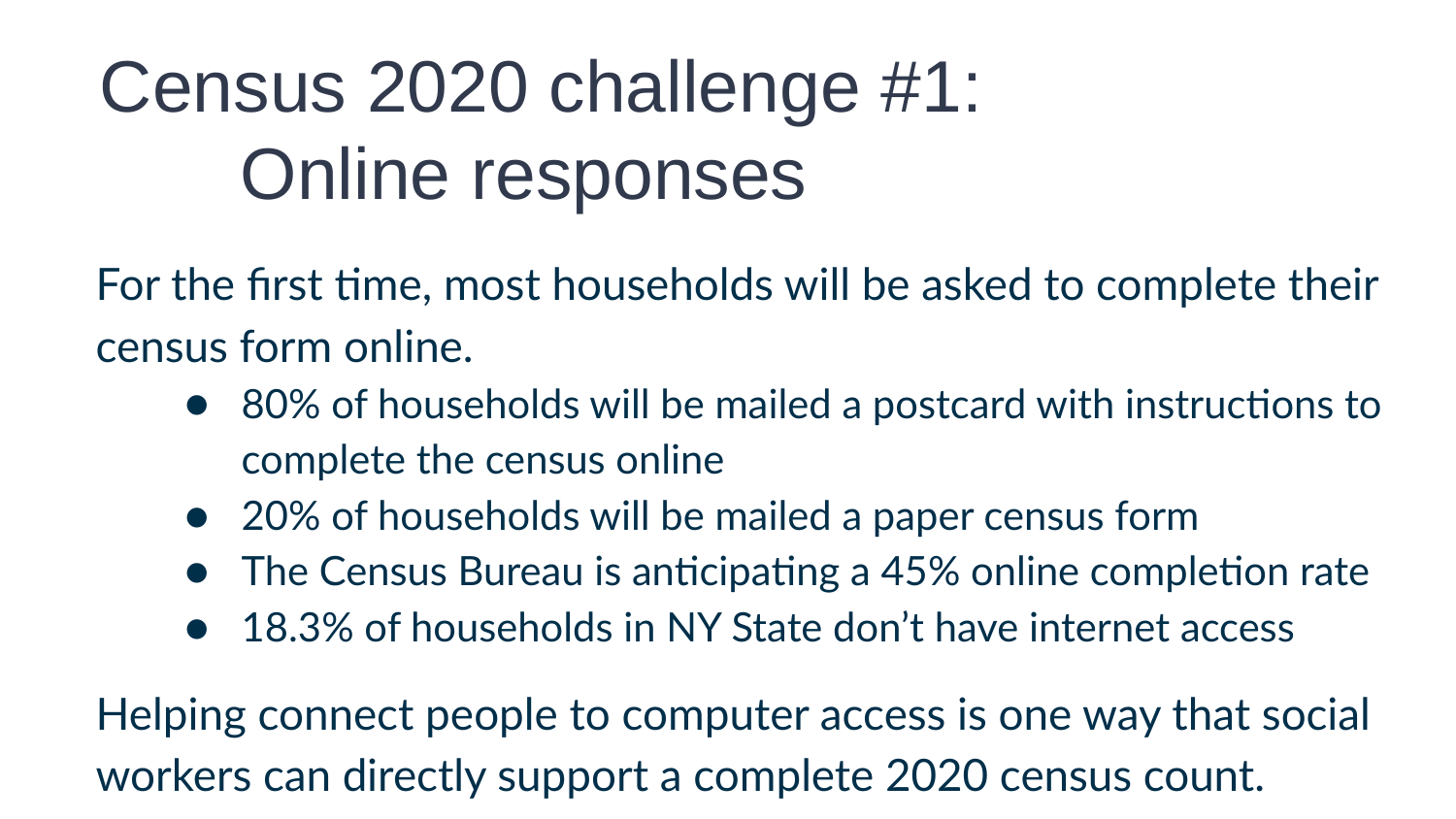

Census 2020 challenge #1:                           Online responses
For the first time, most households will be asked to complete their census form online.
80% of households will be mailed a postcard with instructions to complete the census online
20% of households will be mailed a paper census form
The Census Bureau is anticipating a 45% online completion rate
18.3% of households in NY State don’t have internet access

Helping connect people to computer access is one way that social workers can directly support a complete 2020 census count.